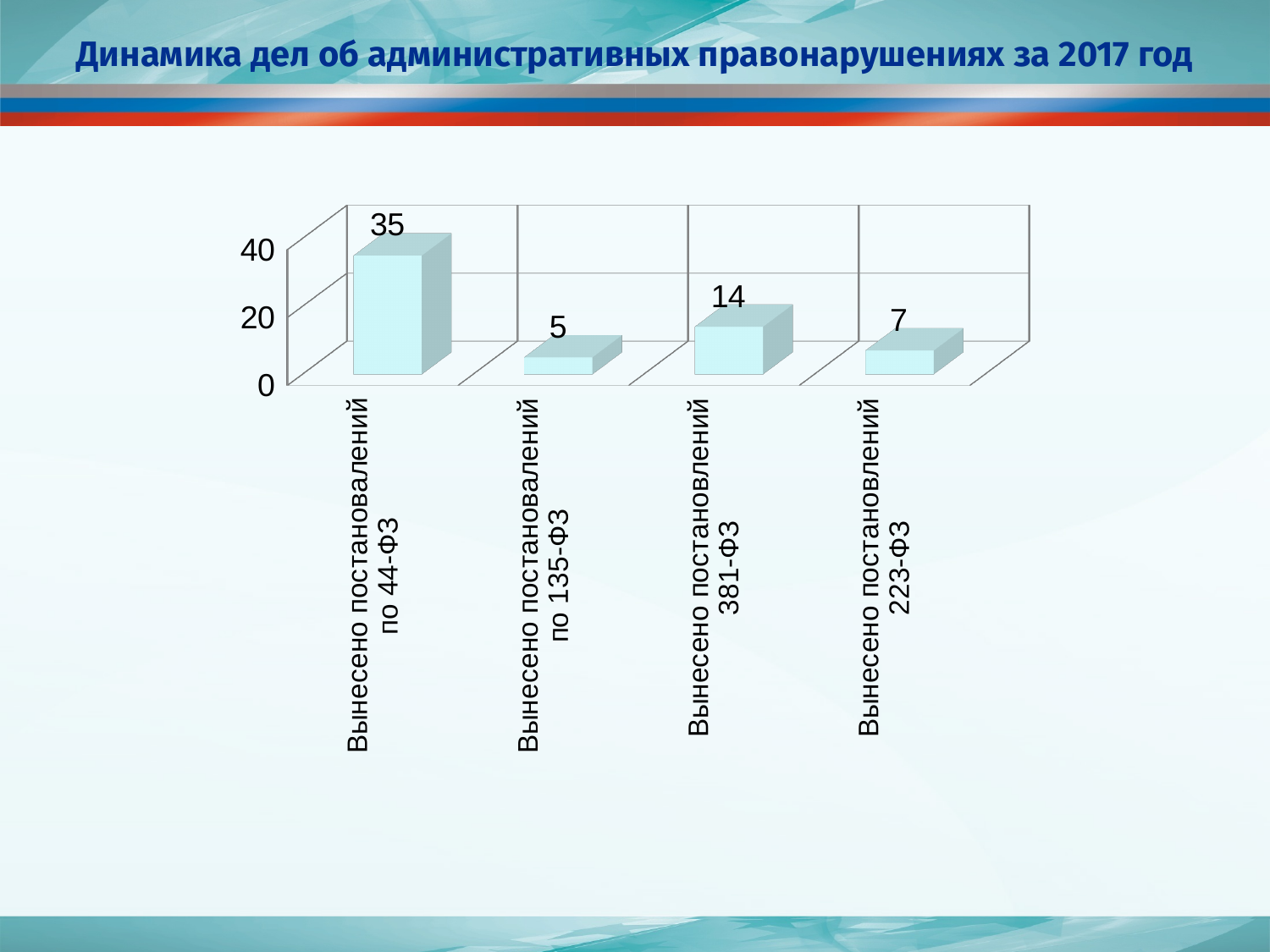

Динамика дел об административных правонарушениях за 2017 год

[unsupported chart]